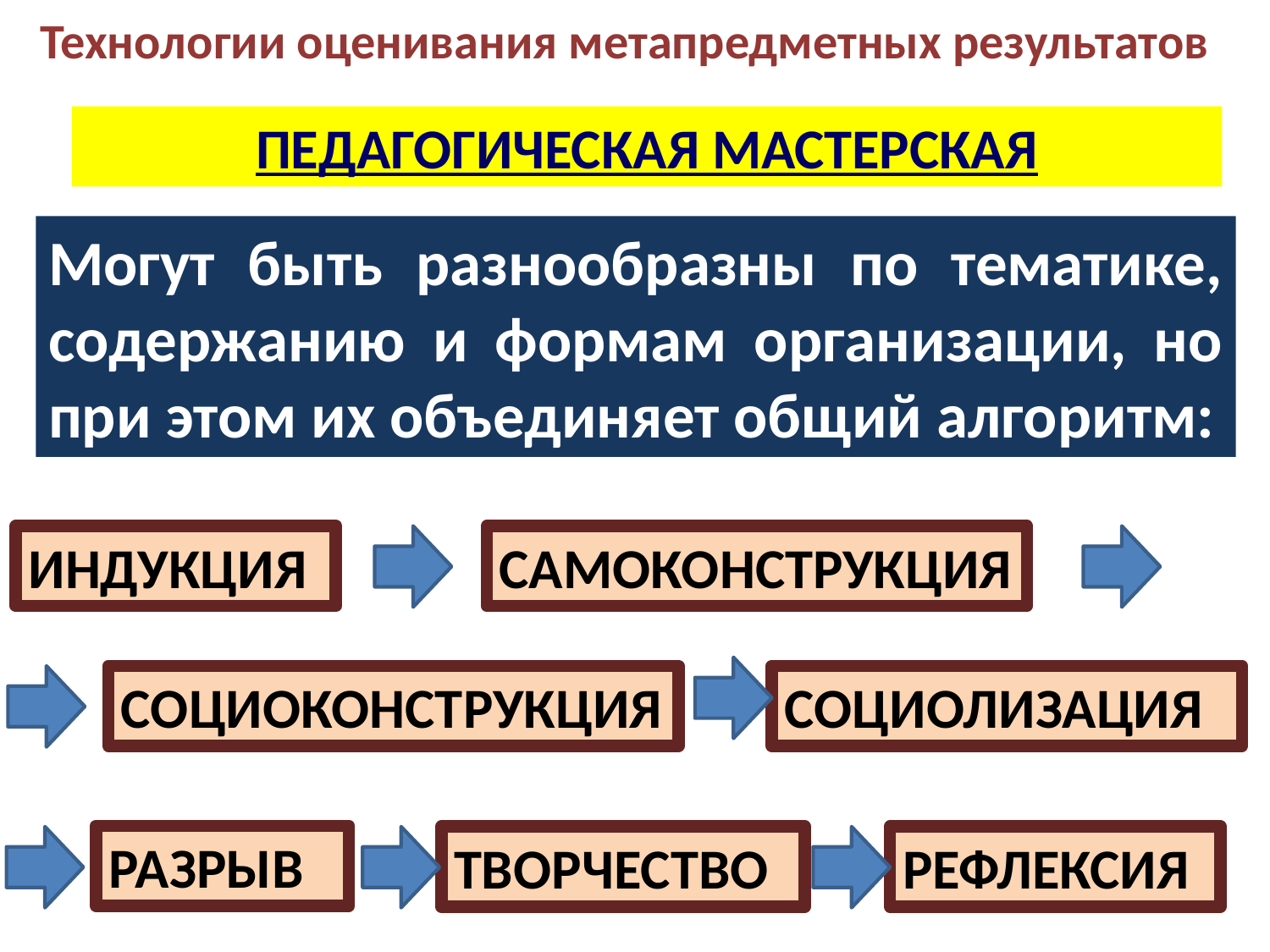

# Технологии оценивания метапредметных результатов
ПЕДАГОГИЧЕСКАЯ МАСТЕРСКАЯ
Могут быть разнообразны по тематике, содержанию и формам организации, но при этом их объединяет общий алгоритм:

ИНДУКЦИЯ

САМОКОНСТРУКЦИЯ

СОЦИОКОНСТРУКЦИЯ
СОЦИОЛИЗАЦИЯ
РАЗРЫВ

РЕФЛЕКСИЯ

ТВОРЧЕСТВО